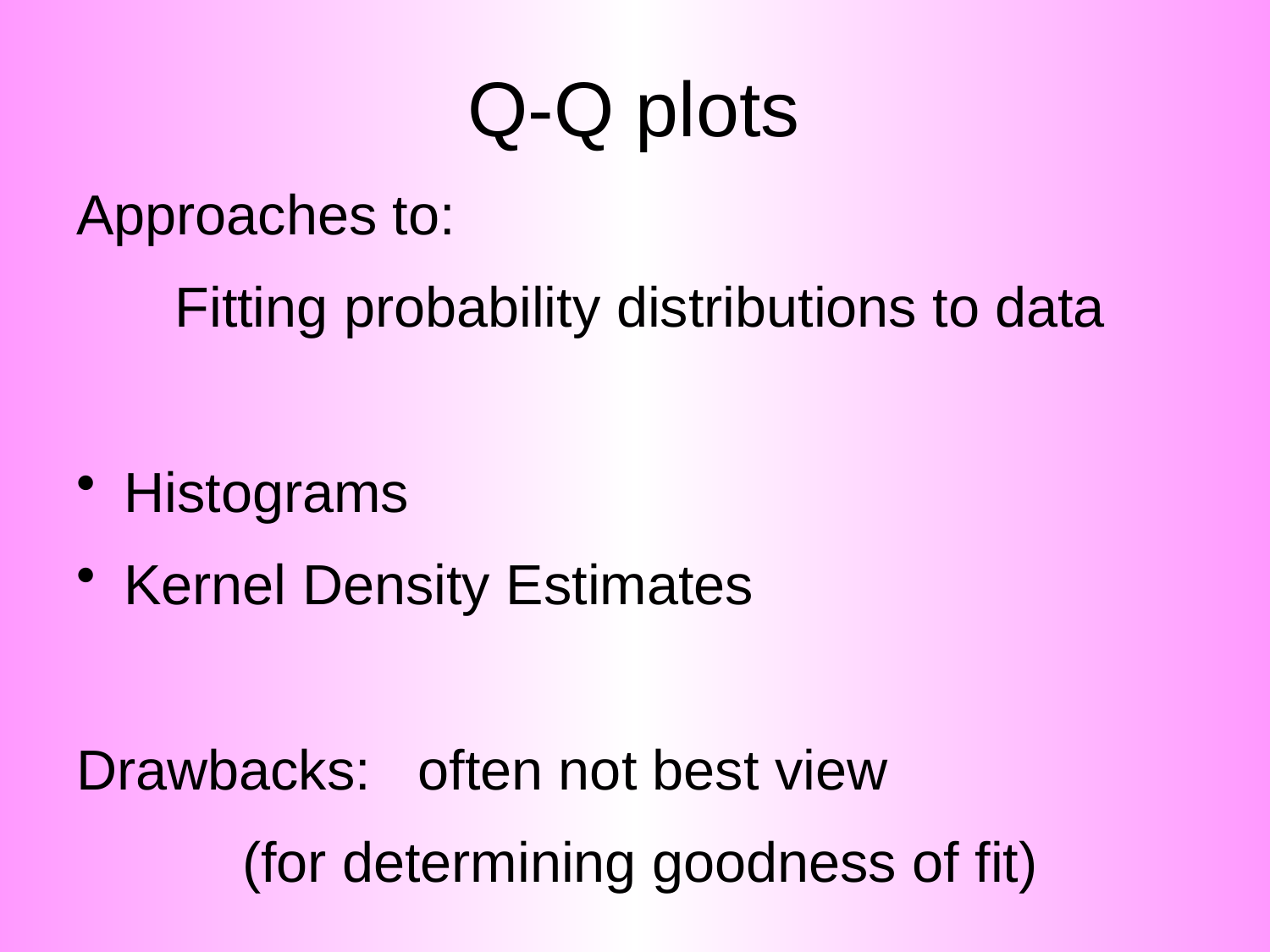

# Q-Q plots
Approaches to:
Fitting probability distributions to data

Histograms
Kernel Density Estimates

Drawbacks:   often not best view
(for determining goodness of fit)